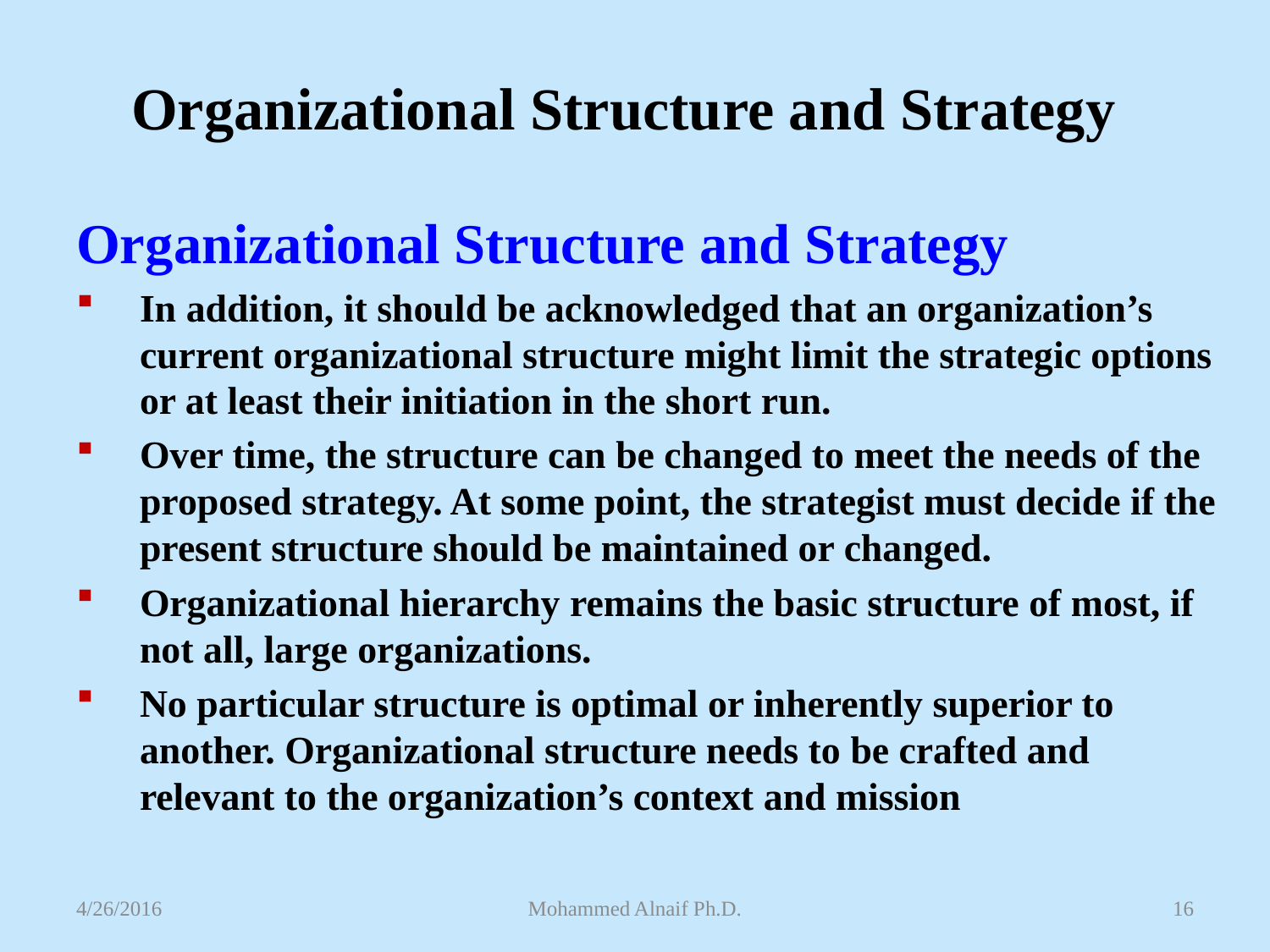

# Organizational Structure and Strategy
Organizational Structure and Strategy
In addition, it should be acknowledged that an organization’s current organizational structure might limit the strategic options or at least their initiation in the short run.
Over time, the structure can be changed to meet the needs of the proposed strategy. At some point, the strategist must decide if the present structure should be maintained or changed.
Organizational hierarchy remains the basic structure of most, if not all, large organizations.
No particular structure is optimal or inherently superior to another. Organizational structure needs to be crafted and relevant to the organization’s context and mission
4/26/2016
Mohammed Alnaif Ph.D.
16